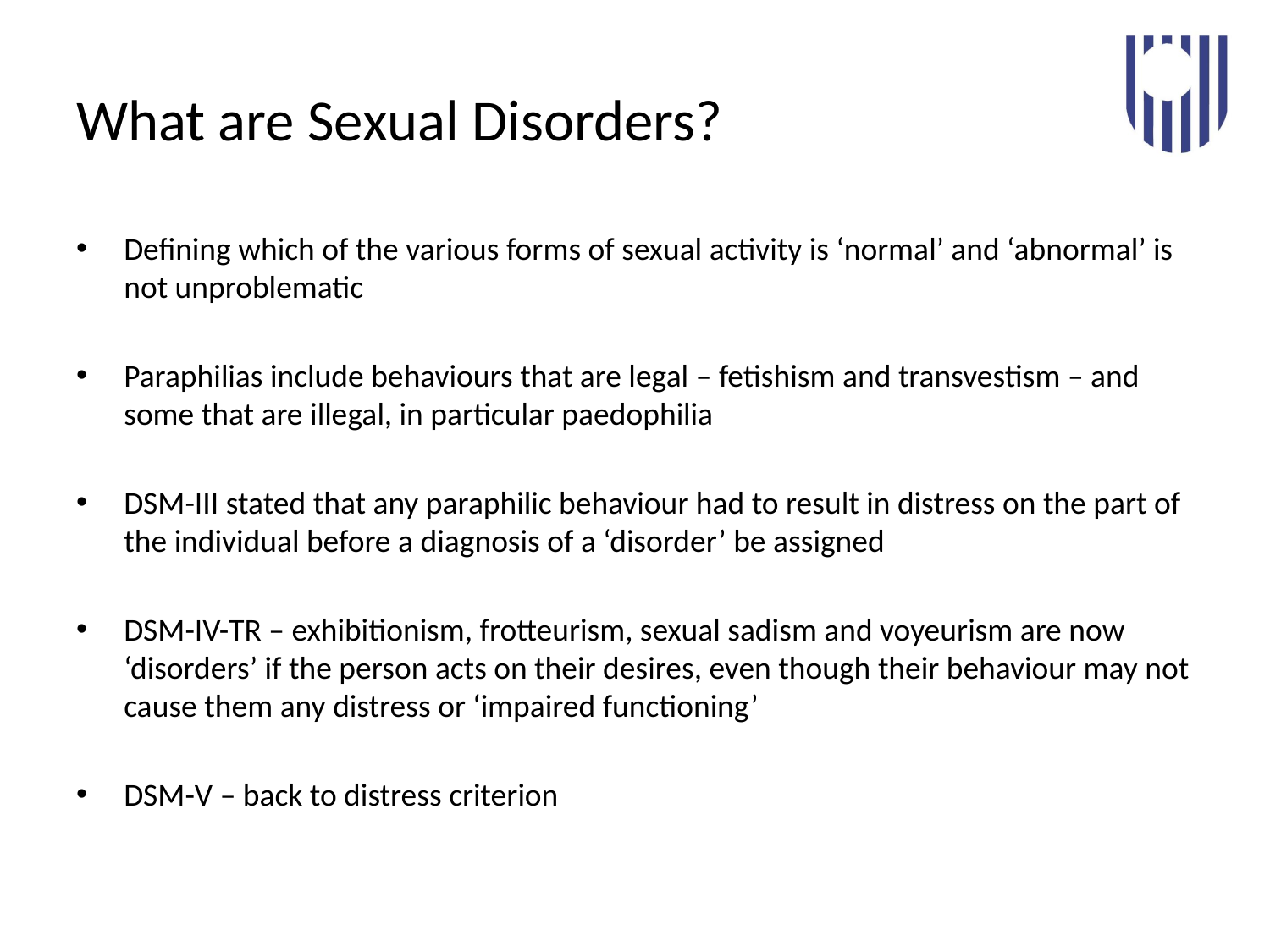

# What are Sexual Disorders?
Defining which of the various forms of sexual activity is ‘normal’ and ‘abnormal’ is not unproblematic

Paraphilias include behaviours that are legal – fetishism and transvestism – and some that are illegal, in particular paedophilia

DSM-III stated that any paraphilic behaviour had to result in distress on the part of the individual before a diagnosis of a ‘disorder’ be assigned

DSM-IV-TR – exhibitionism, frotteurism, sexual sadism and voyeurism are now ‘disorders’ if the person acts on their desires, even though their behaviour may not cause them any distress or ‘impaired functioning’

DSM-V – back to distress criterion